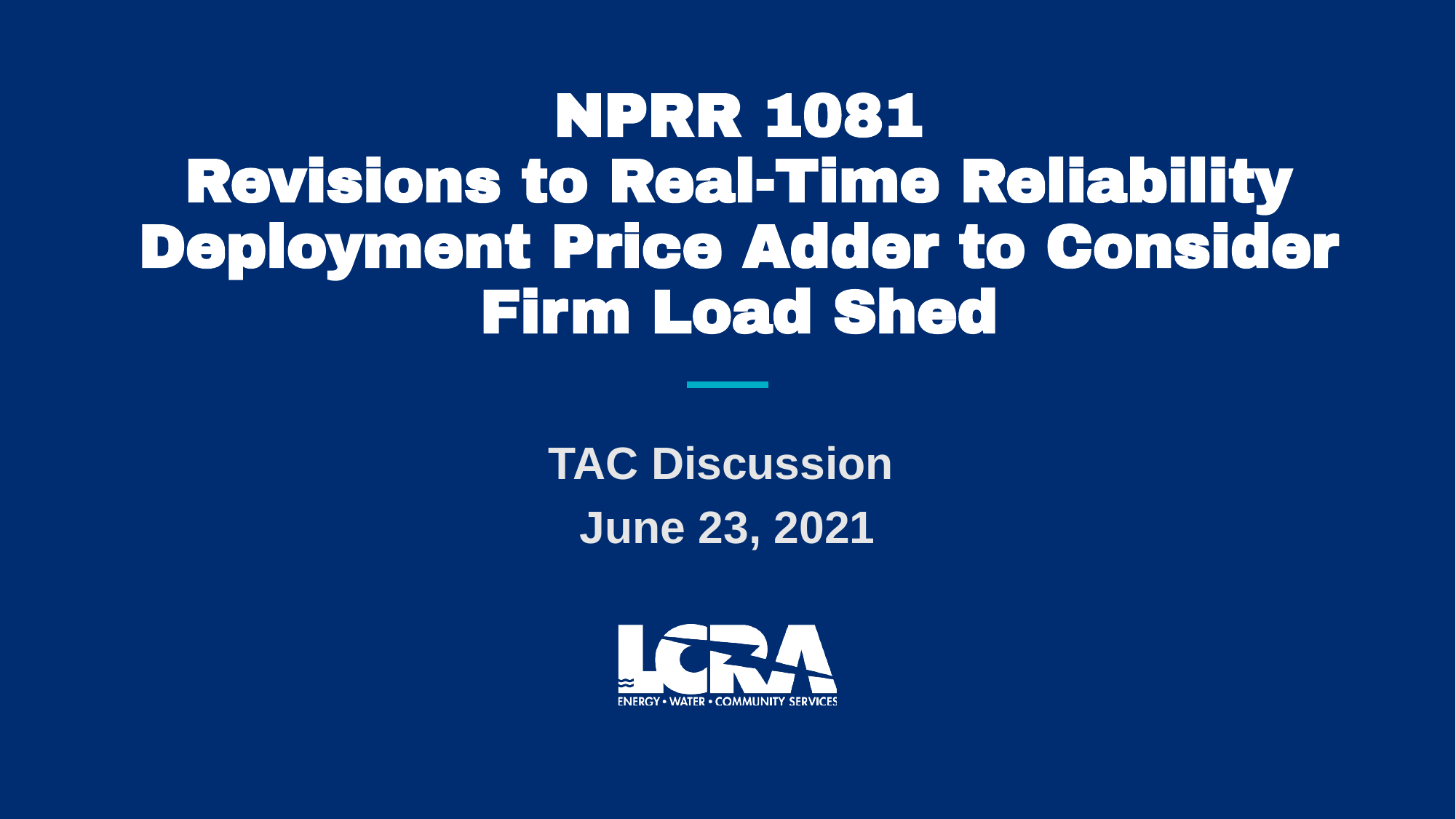

# NPRR 1081 Revisions to Real-Time Reliability Deployment Price Adder to Consider Firm Load Shed
TAC Discussion
June 23, 2021